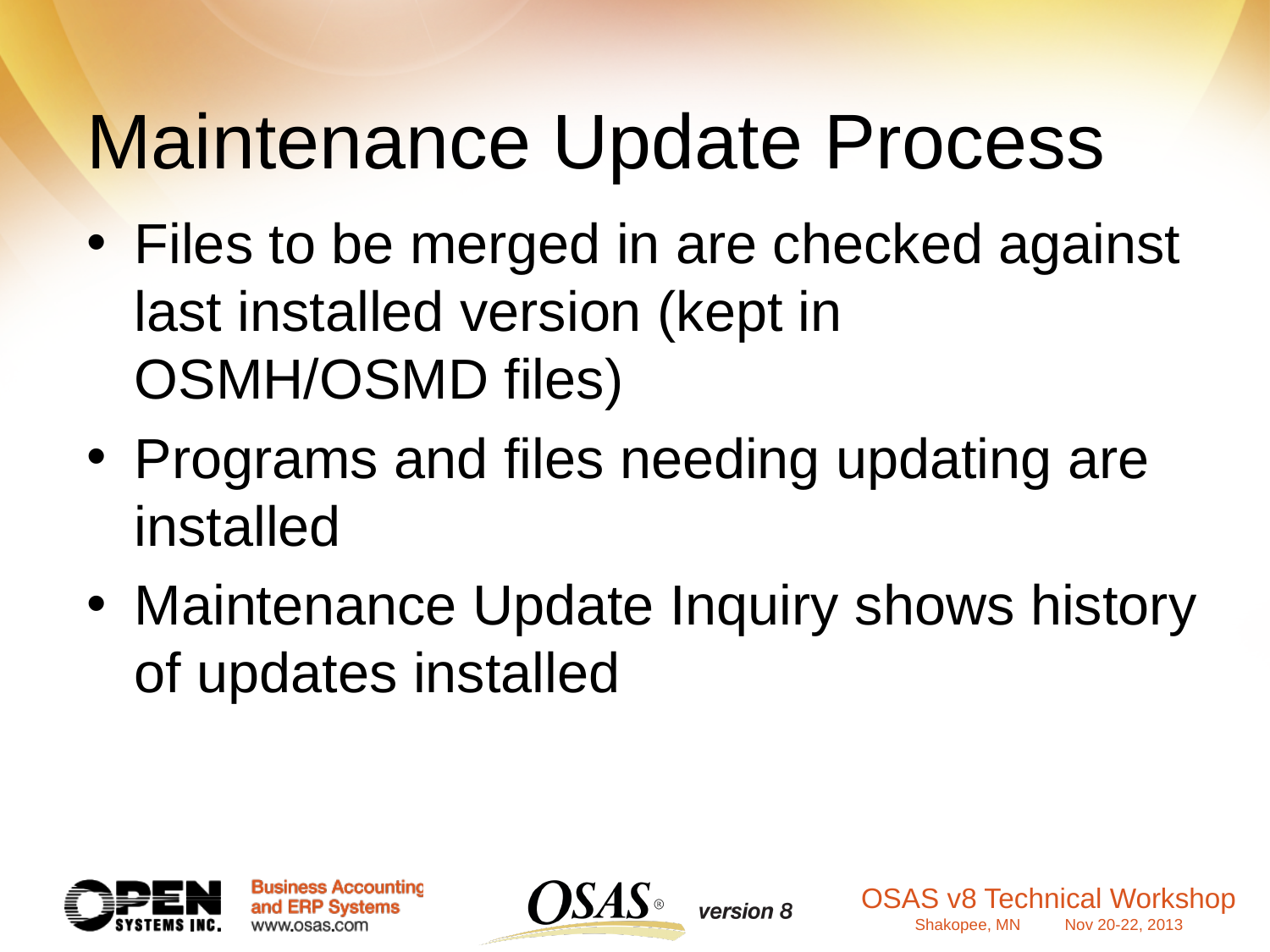

# Maintenance Update Process
Files to be merged in are checked against last installed version (kept in OSMH/OSMD files)
Programs and files needing updating are installed
Maintenance Update Inquiry shows history of updates installed